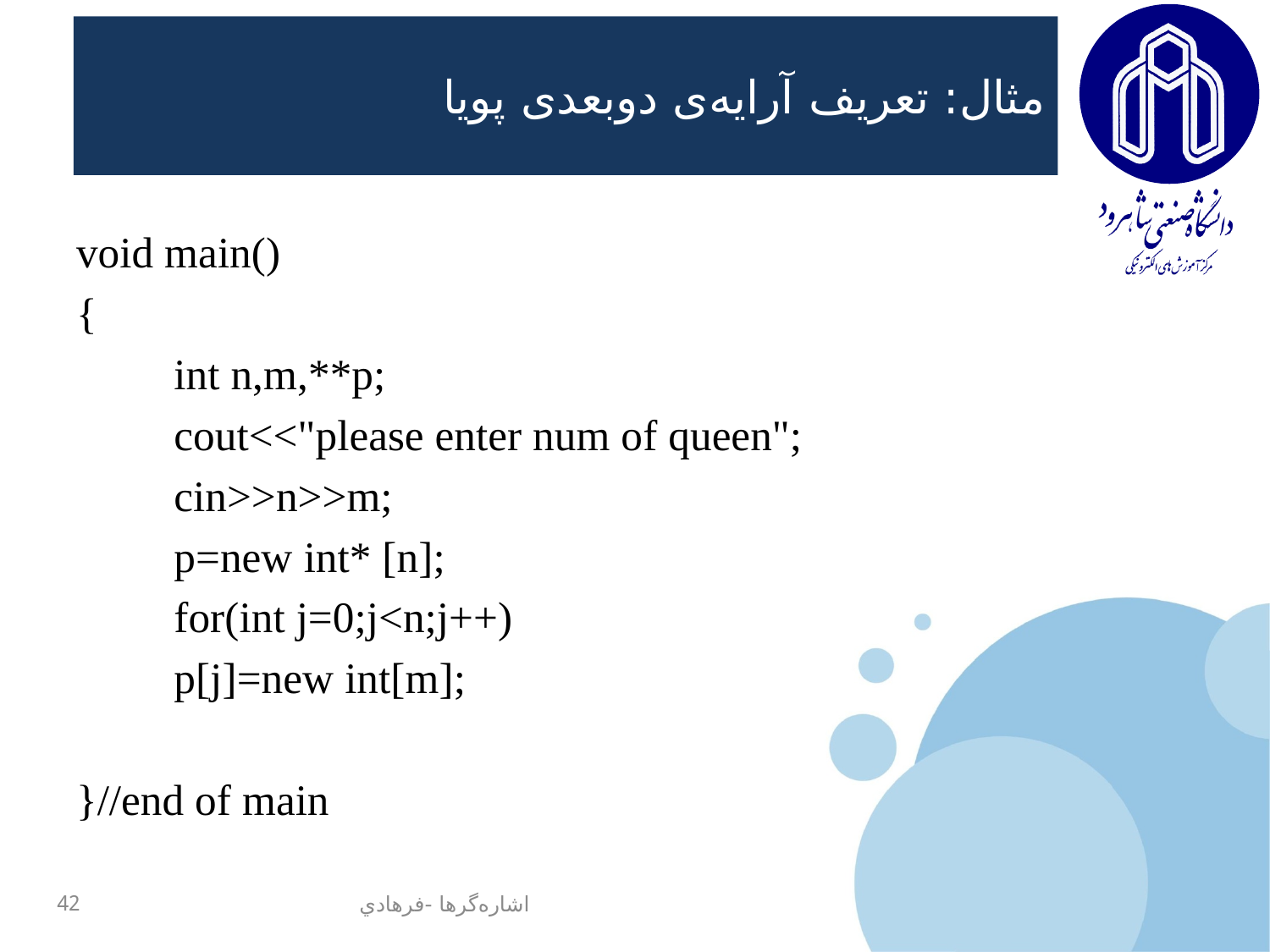

# مثال: تعریف آرایه‌ی دوبعدی پویا
void main()
{
	int n,m,**p;
	cout<<"please enter num of queen";
	cin>>n>>m;
	p=new int* [n];
	for(int j=0;j<n;j++)
		p[j]=new int[m];

}//end of main
42
اشاره‌گرها -فرهادي